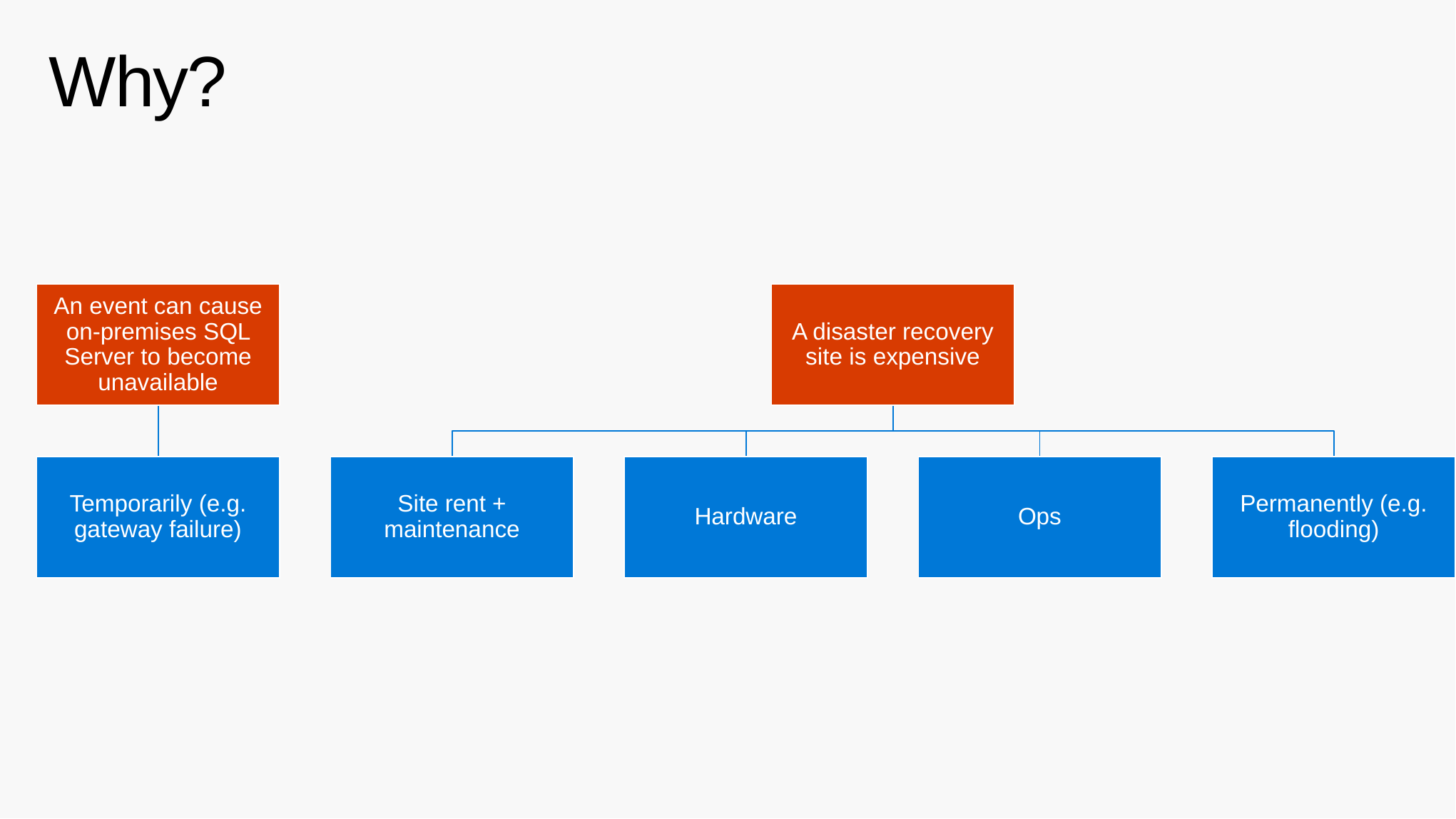

# Why?

An event can cause on-premises SQL Server to become unavailable
Temporarily (e.g. gateway failure)
A disaster recovery site is expensive
Site rent + maintenance
Hardware
Ops
Permanently (e.g. flooding)